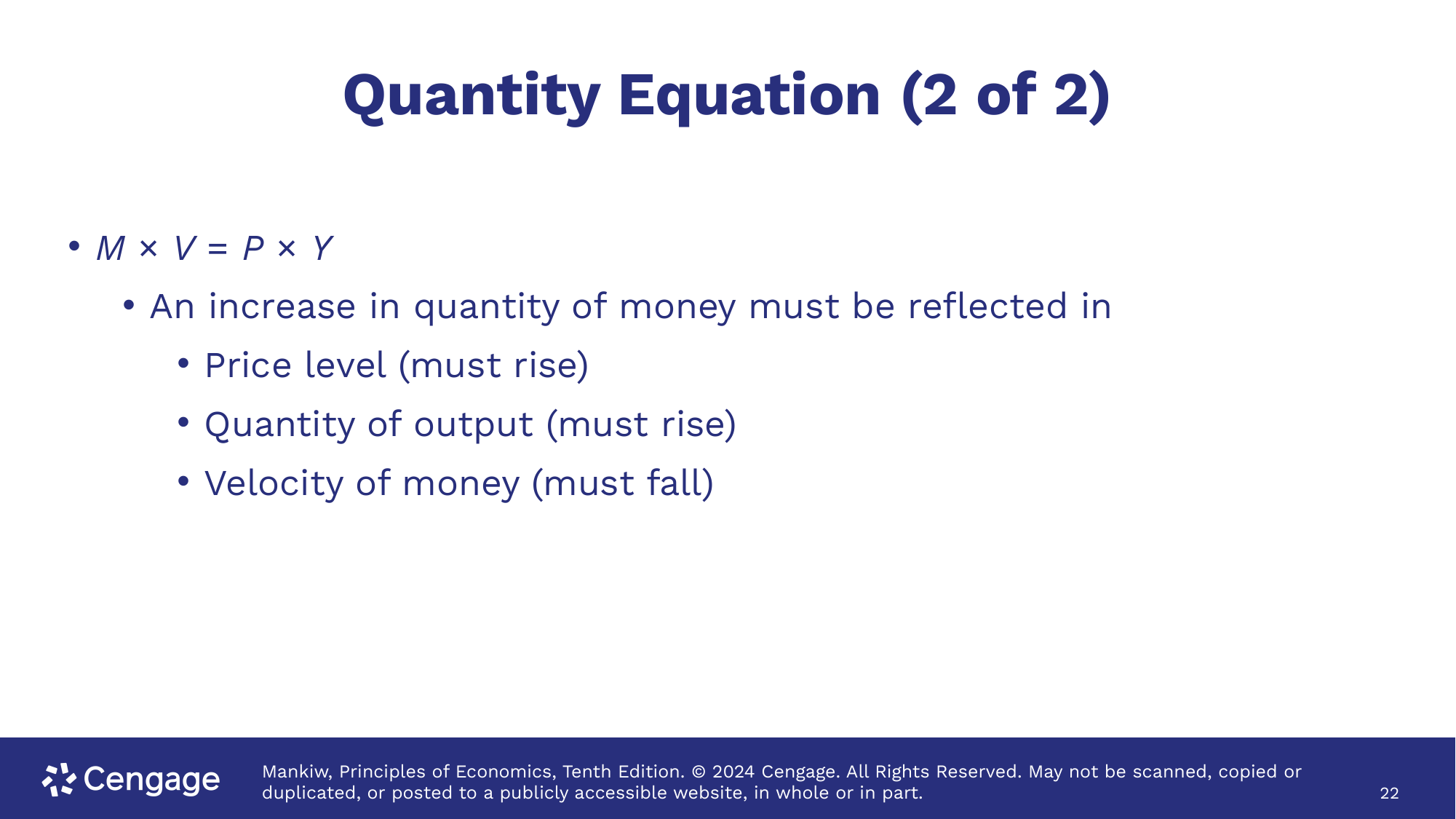

# Quantity Equation (2 of 2)
M × V = P × Y
An increase in quantity of money must be reflected in
Price level (must rise)
Quantity of output (must rise)
Velocity of money (must fall)